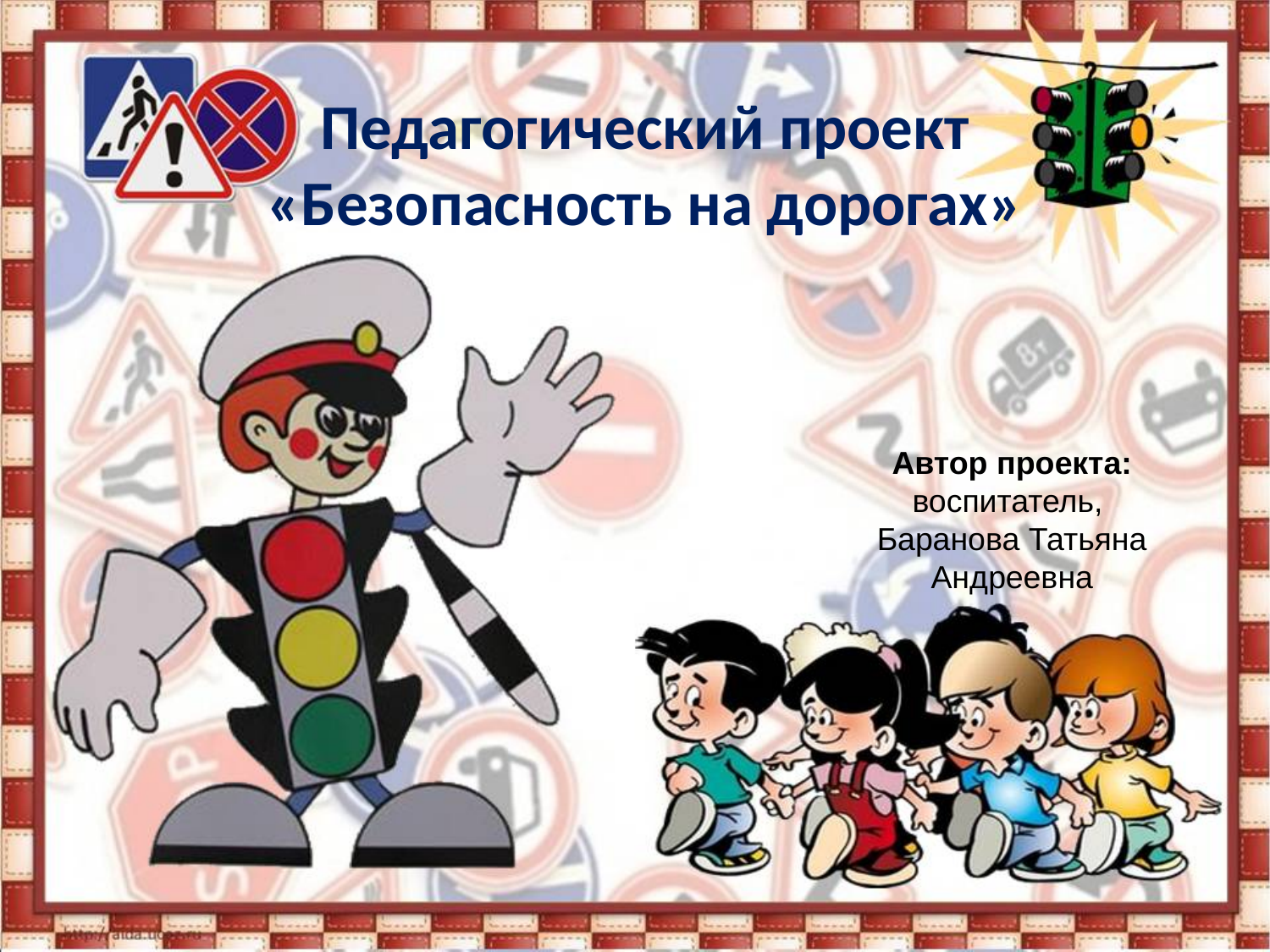

#
Педагогический проект
«Безопасность на дорогах»
Автор проекта:
воспитатель,
Баранова Татьяна Андреевна